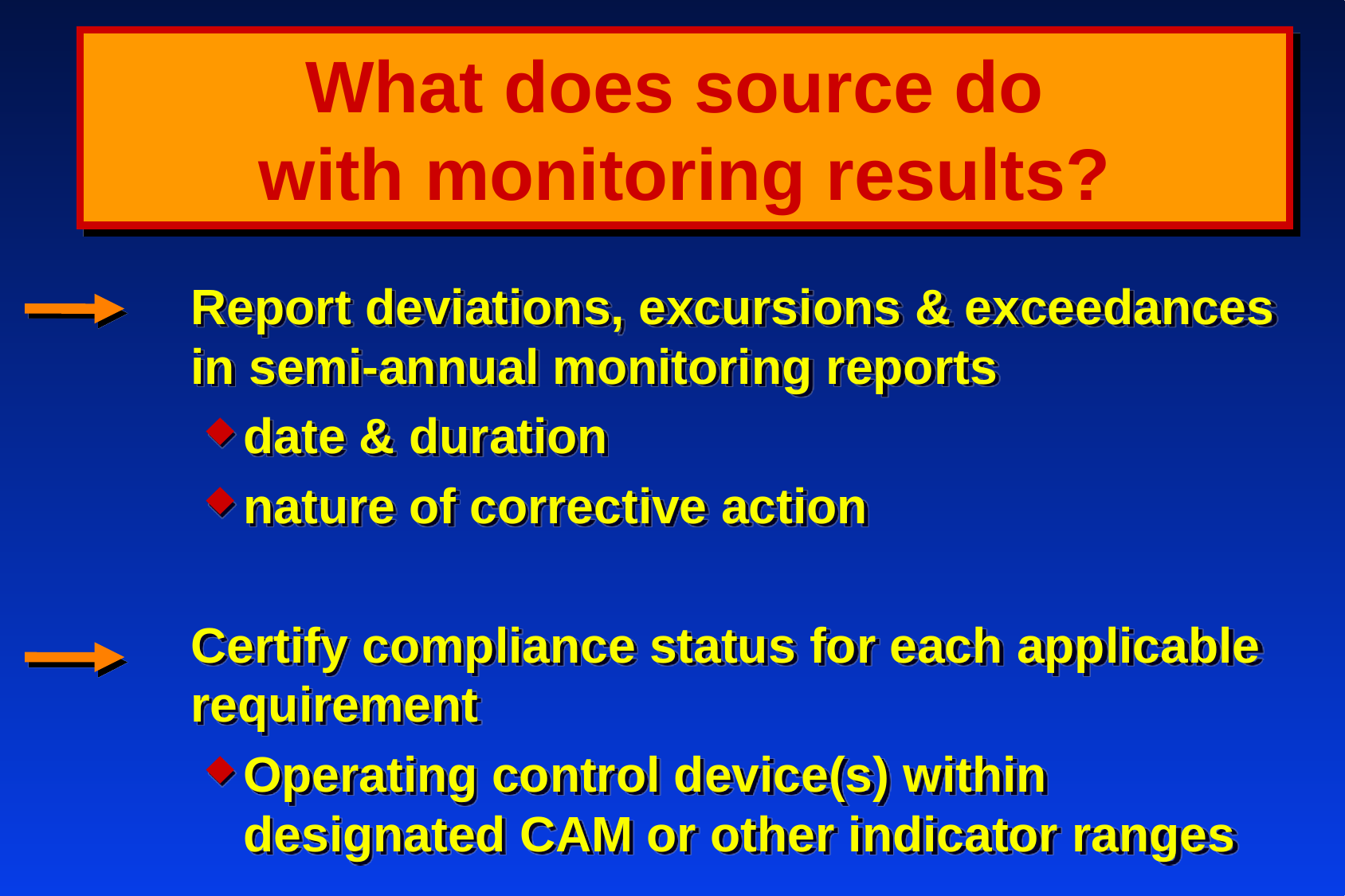

# What does source do with monitoring results?
	Report deviations, excursions & exceedances in semi-annual monitoring reports
date & duration
nature of corrective action

	Certify compliance status for each applicable requirement
Operating control device(s) within designated CAM or other indicator ranges